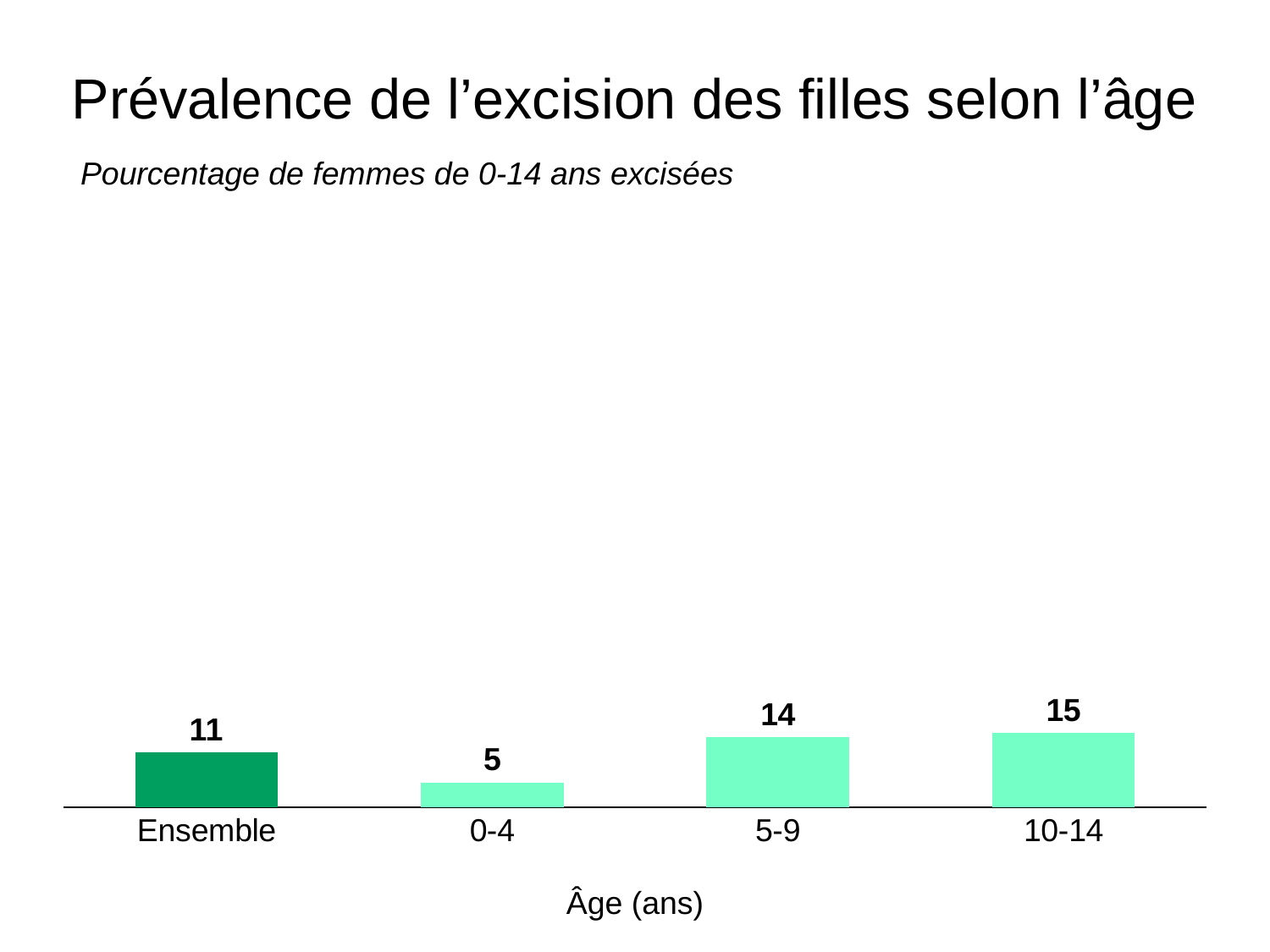

# Prévalence de l’excision des filles selon l’âge
 Pourcentage de femmes de 0-14 ans excisées

### Chart

| Category | Column2 |
|---|---|
| Ensemble | 11.0 |
| 0-4 | 5.0 |
| 5-9 | 14.0 |
| 10-14 | 15.0 |
Âge (ans)